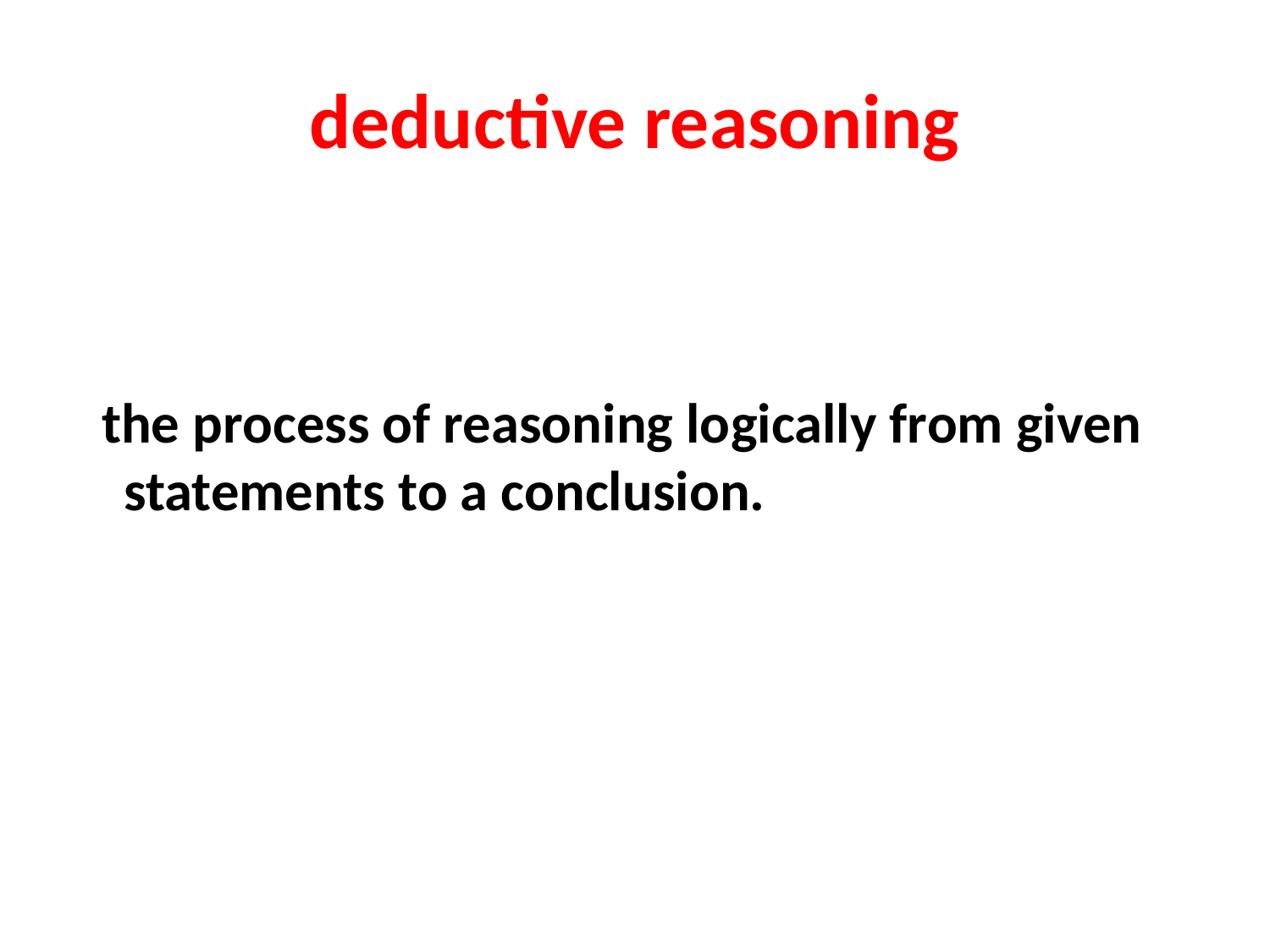

# deductive reasoning

  the process of reasoning logically from given statements to a conclusion.